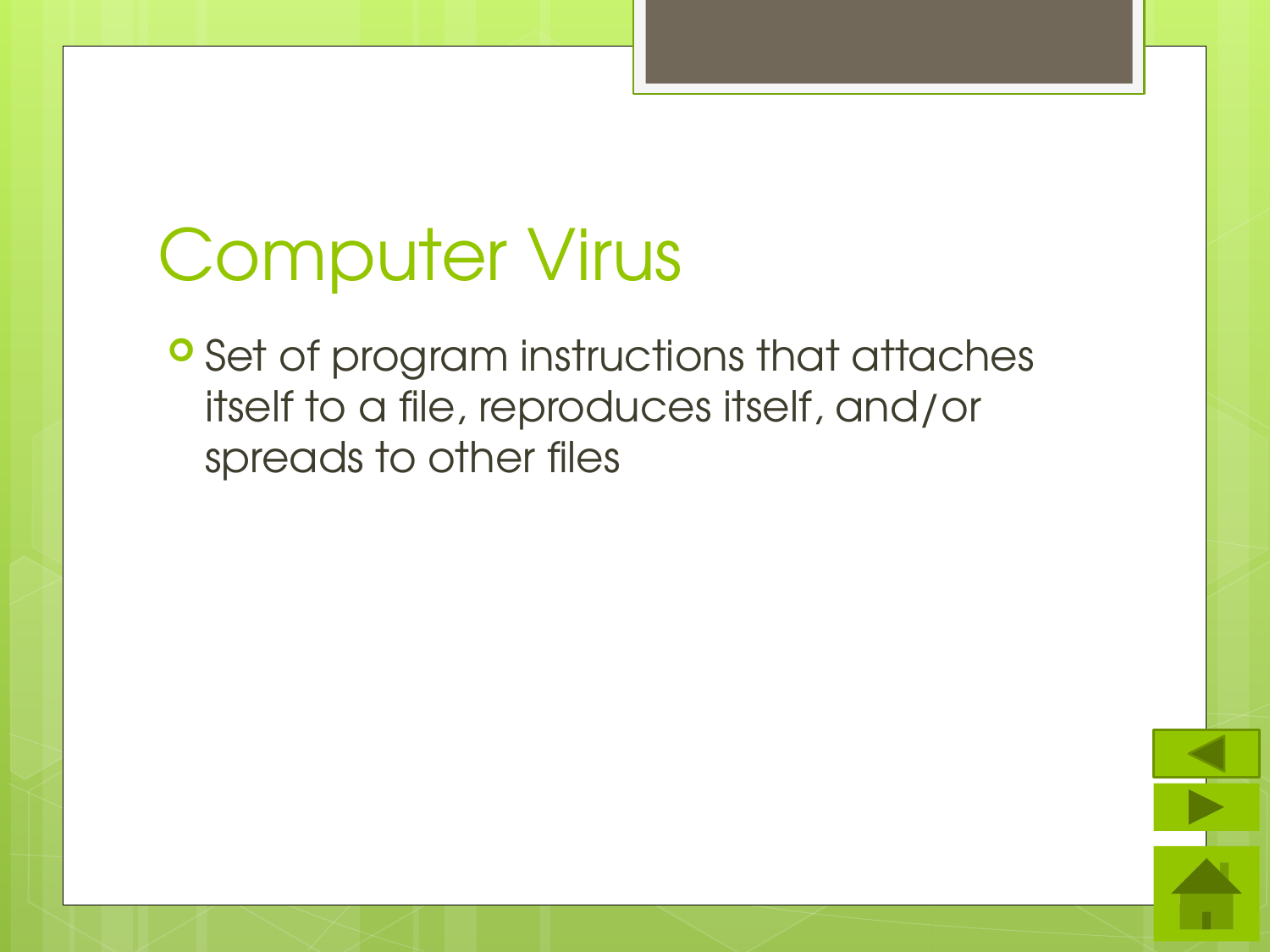

# Computer Virus
Set of program instructions that attaches itself to a file, reproduces itself, and/or spreads to other files